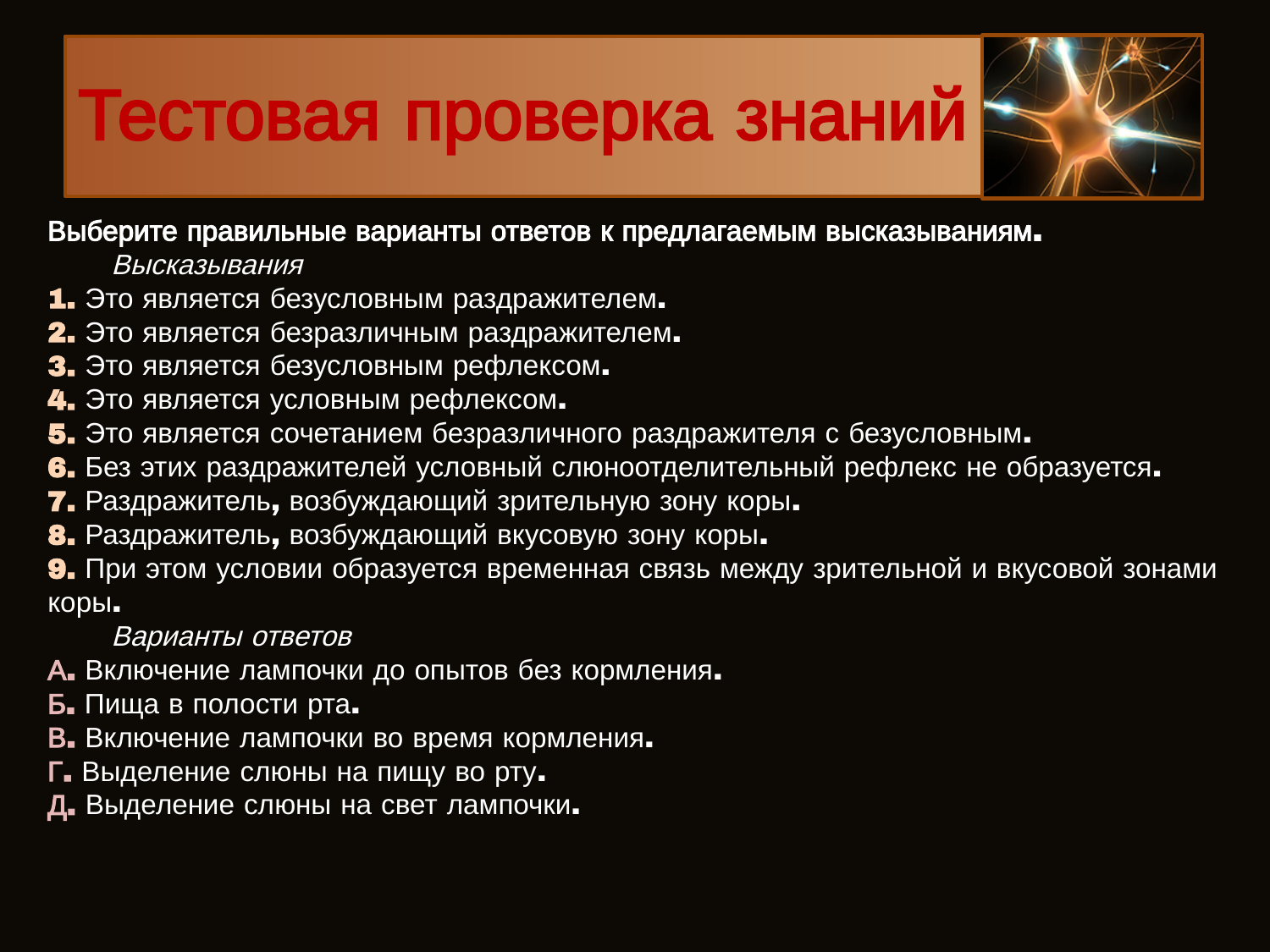

# Тестовая проверка знаний
Выберите правильные варианты ответов к предлагаемым высказываниям.
Высказывания
1. Это является безусловным раздражителем.
2. Это является безразличным раздражителем.
3. Это является безусловным рефлексом.
4. Это является условным рефлексом.
5. Это является сочетанием безразличного раздражителя с безусловным.
6. Без этих раздражителей условный слюноотделительный рефлекс не образуется.
7. Раздражитель, возбуждающий зрительную зону коры.
8. Раздражитель, возбуждающий вкусовую зону коры.
9. При этом условии образуется временная связь между зрительной и вкусовой зонами коры.
Варианты ответов
А. Включение лампочки до опытов без кормления.
Б. Пища в полости рта.
В. Включение лампочки во время кормления.
Г. Выделение слюны на пищу во рту.
Д. Выделение слюны на свет лампочки.